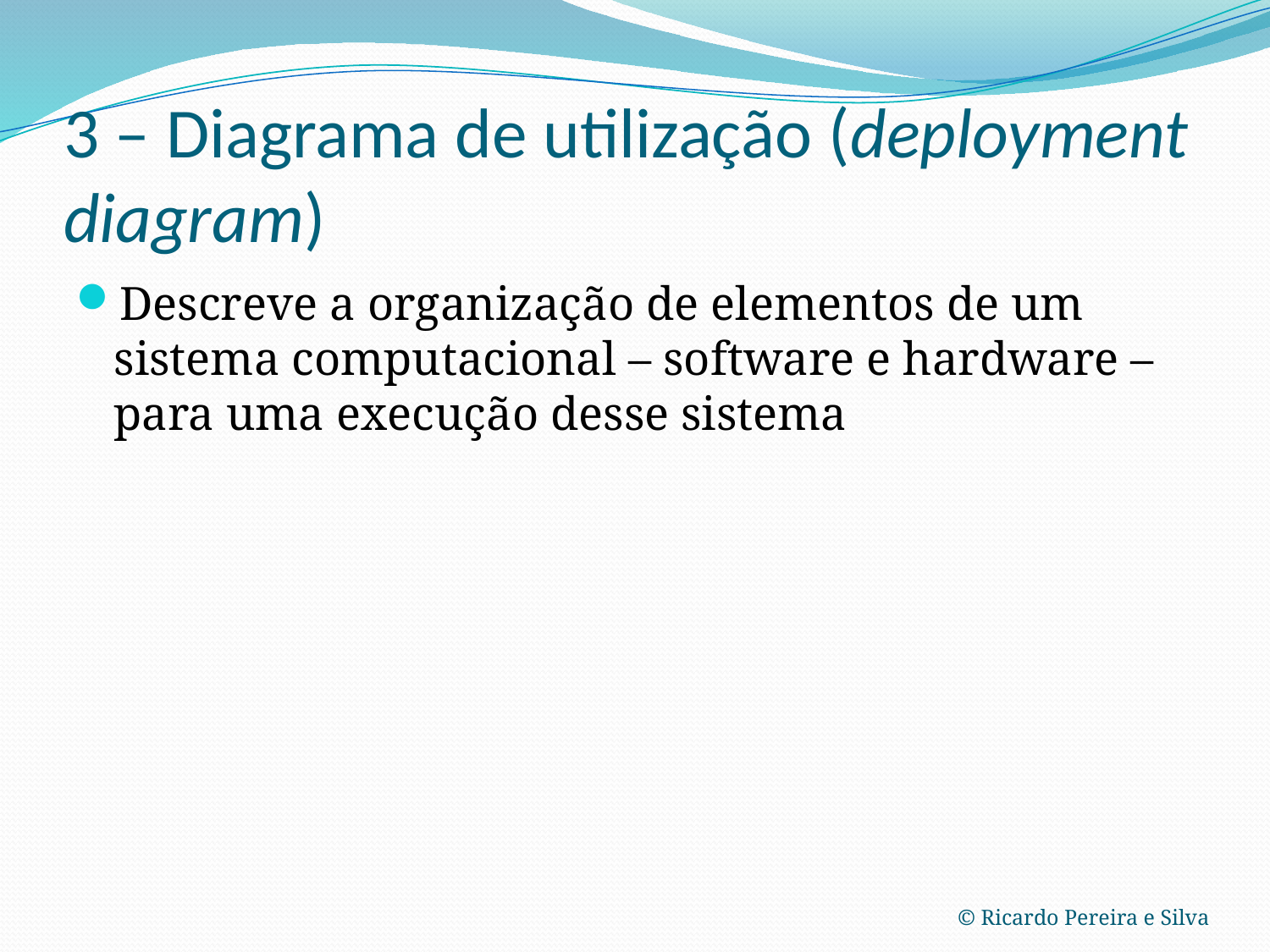

# 3 – Diagrama de utilização (deployment diagram)
Descreve a organização de elementos de um sistema computacional – software e hardware – para uma execução desse sistema
© Ricardo Pereira e Silva